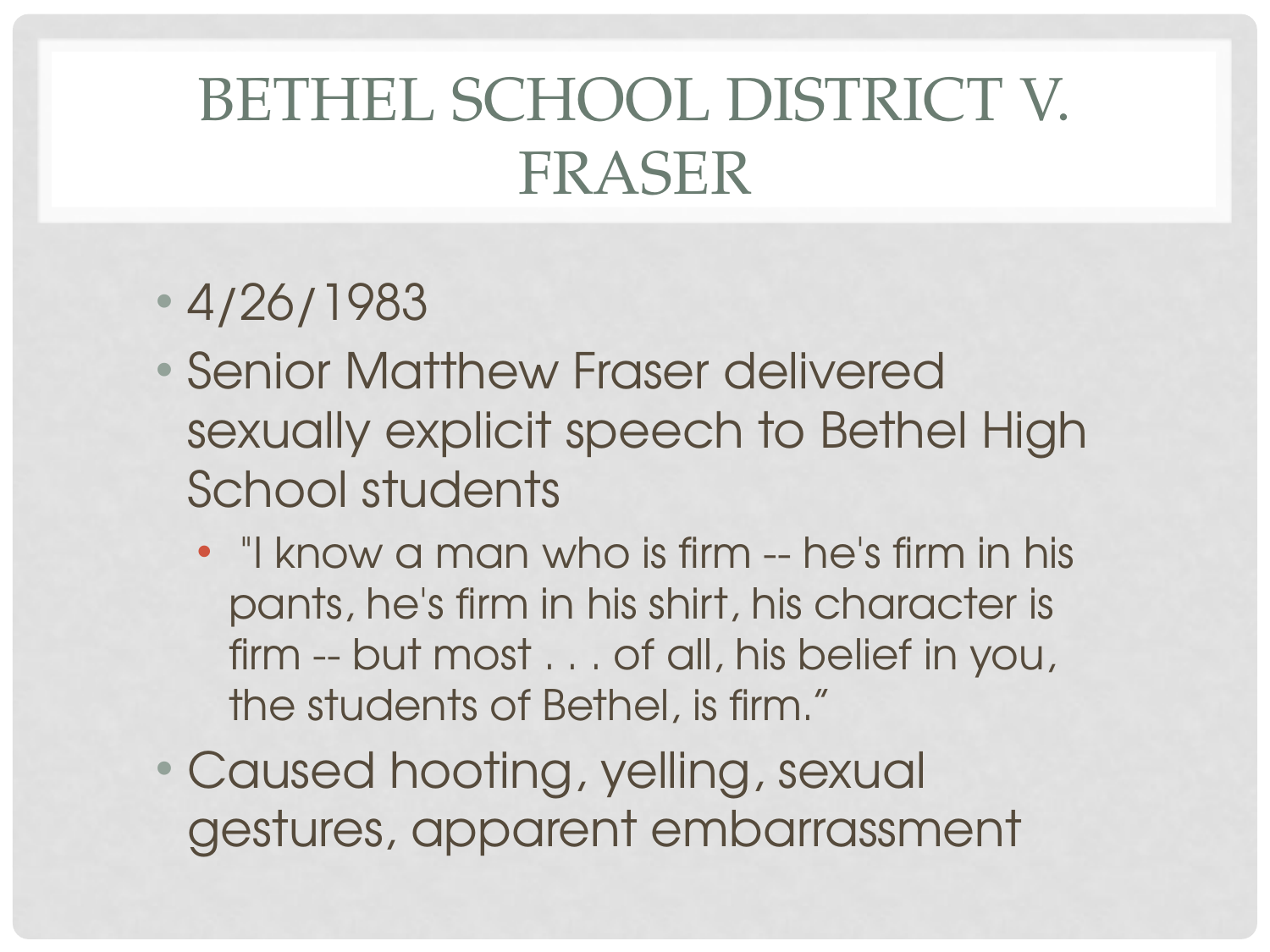

# Bethel School District v. Fraser
4/26/1983
Senior Matthew Fraser delivered sexually explicit speech to Bethel High School students
 "I know a man who is firm -- he's firm in his pants, he's firm in his shirt, his character is firm -- but most . . . of all, his belief in you, the students of Bethel, is firm.”
Caused hooting, yelling, sexual gestures, apparent embarrassment